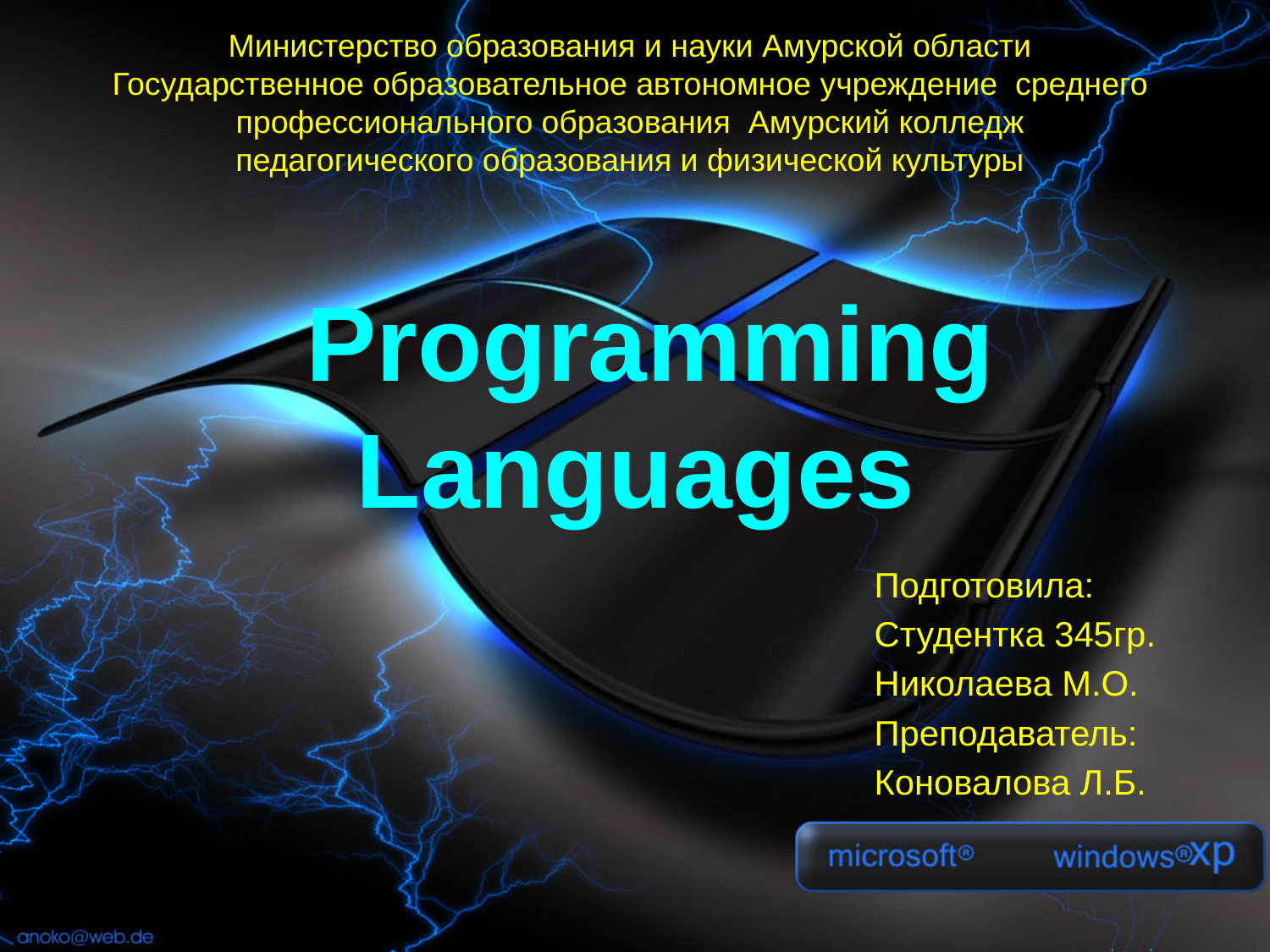

Министерство образования и науки Амурской области
Государственное образовательное автономное учреждение  среднего профессионального образования  Амурский колледж
педагогического образования и физической культуры
# Programming Languages
Подготовила:
Студентка 345гр.
Николаева М.О.
Преподаватель:
Коновалова Л.Б.